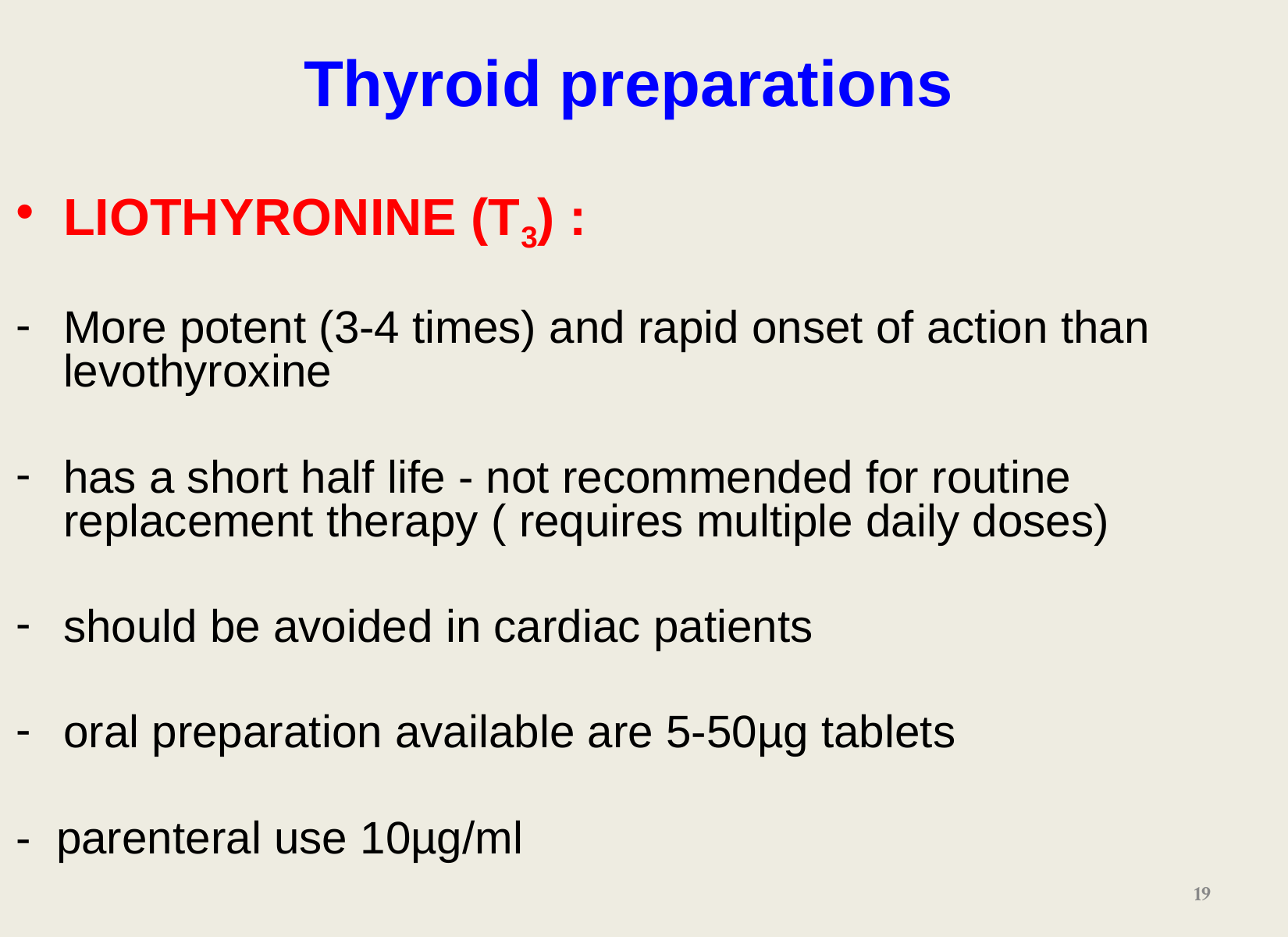

Thyroid preparations

LIOTHYRONINE (T3) :

More potent (3-4 times) and rapid onset of action than levothyroxine

has a short half life - not recommended for routine replacement therapy ( requires multiple daily doses)

should be avoided in cardiac patients

oral preparation available are 5-50µg tablets

-  parenteral use 10µg/ml
19